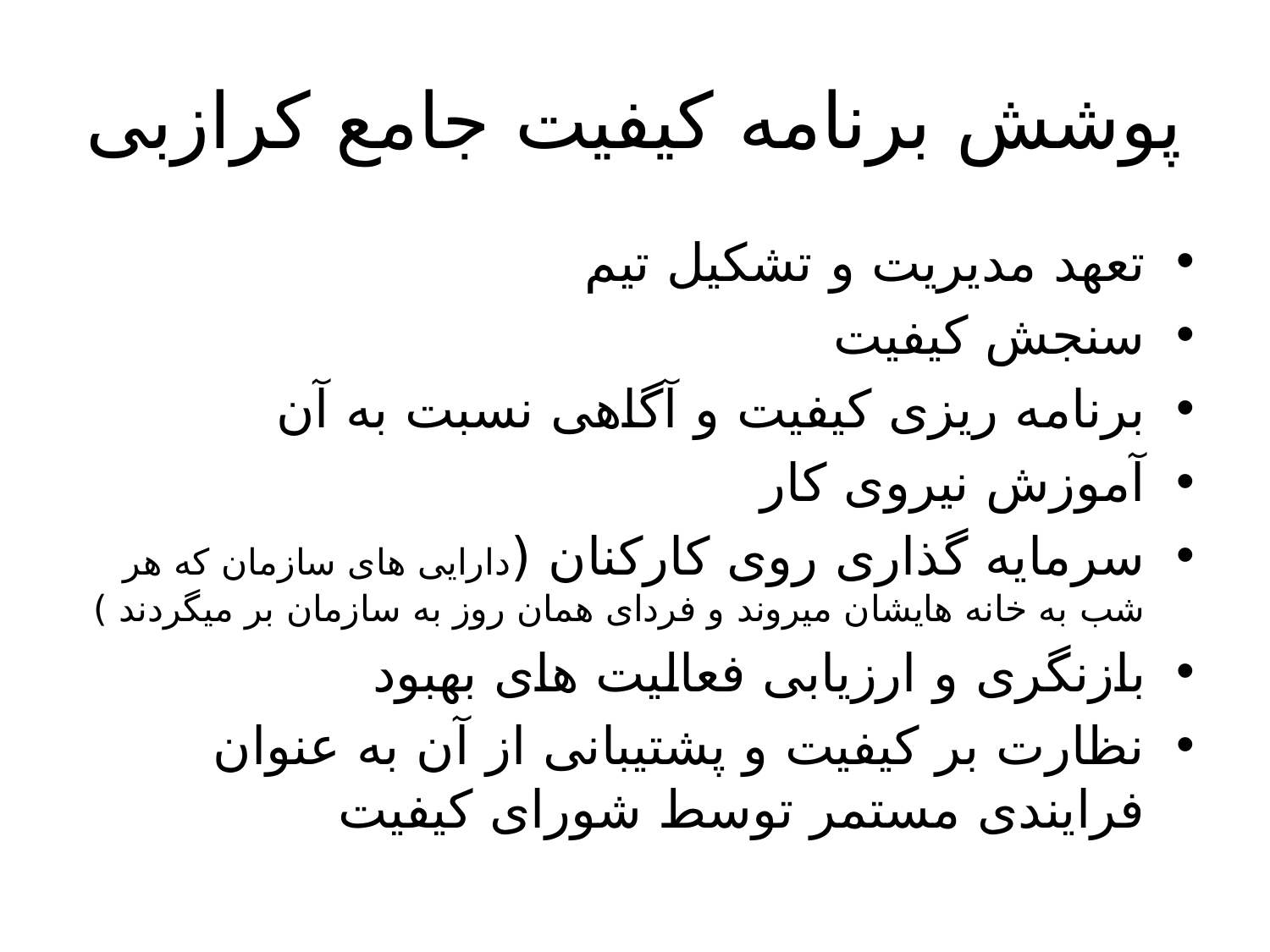

# پوشش برنامه کیفیت جامع کرازبی
تعهد مدیریت و تشکیل تیم
سنجش کیفیت
برنامه ریزی کیفیت و آگاهی نسبت به آن
آموزش نیروی کار
سرمایه گذاری روی کارکنان (دارایی های سازمان که هر شب به خانه هایشان میروند و فردای همان روز به سازمان بر میگردند )
بازنگری و ارزیابی فعالیت های بهبود
نظارت بر کیفیت و پشتیبانی از آن به عنوان فرایندی مستمر توسط شورای کیفیت